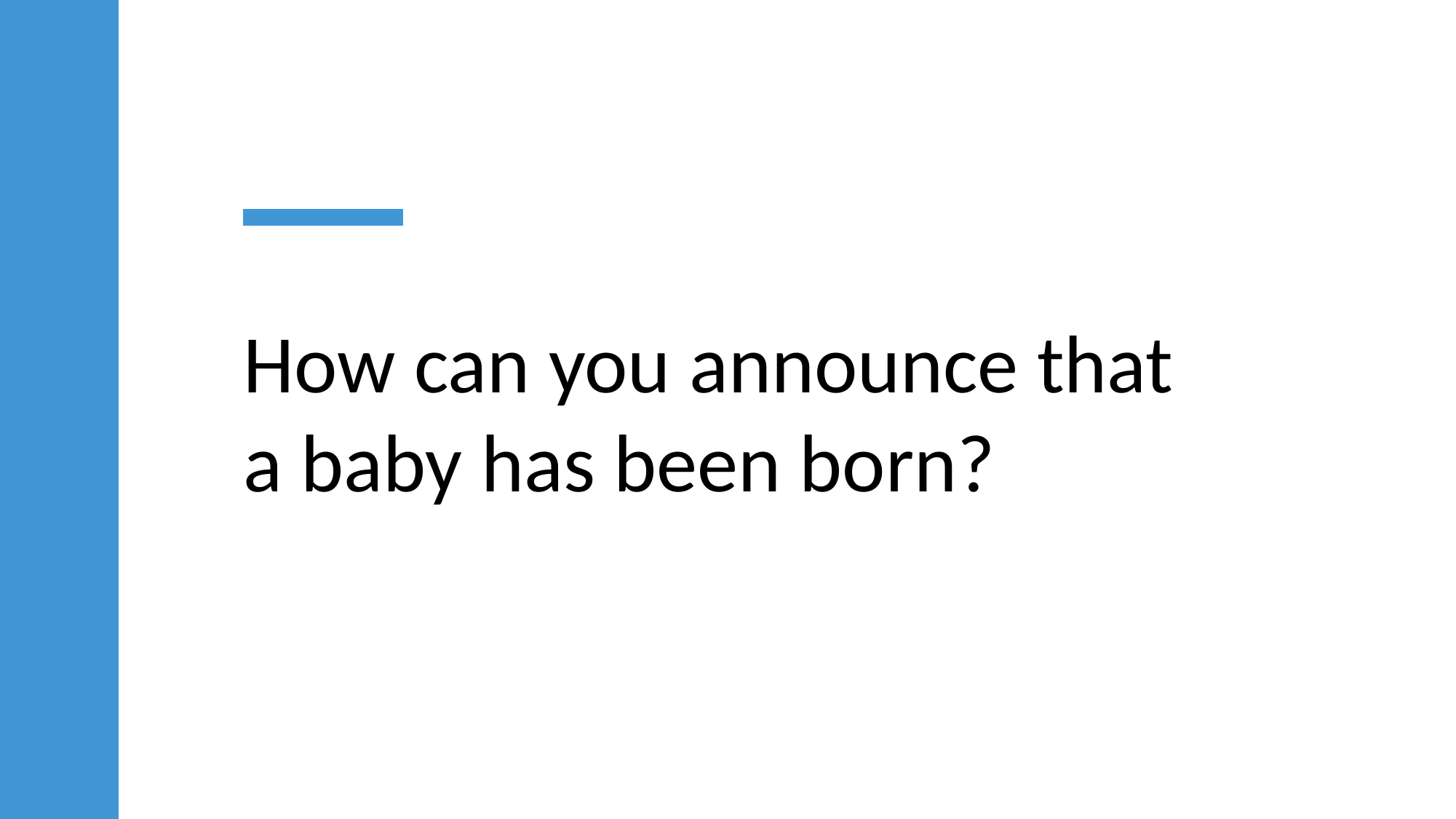

# How can you announce that a baby has been born?